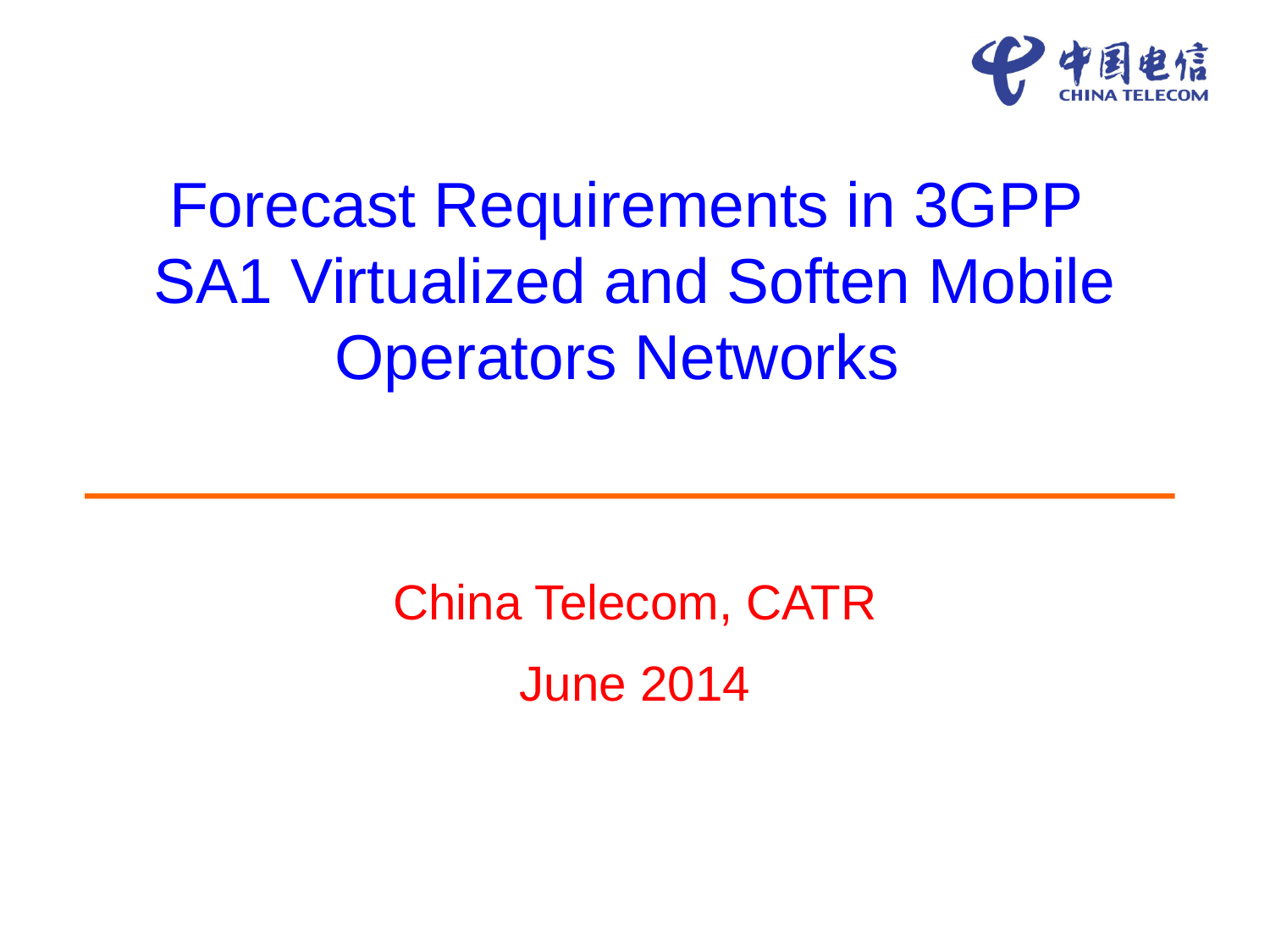

# Forecast Requirements in 3GPP  SA1 Virtualized and Soften Mobile Operators Networks
China Telecom, CATR
June 2014